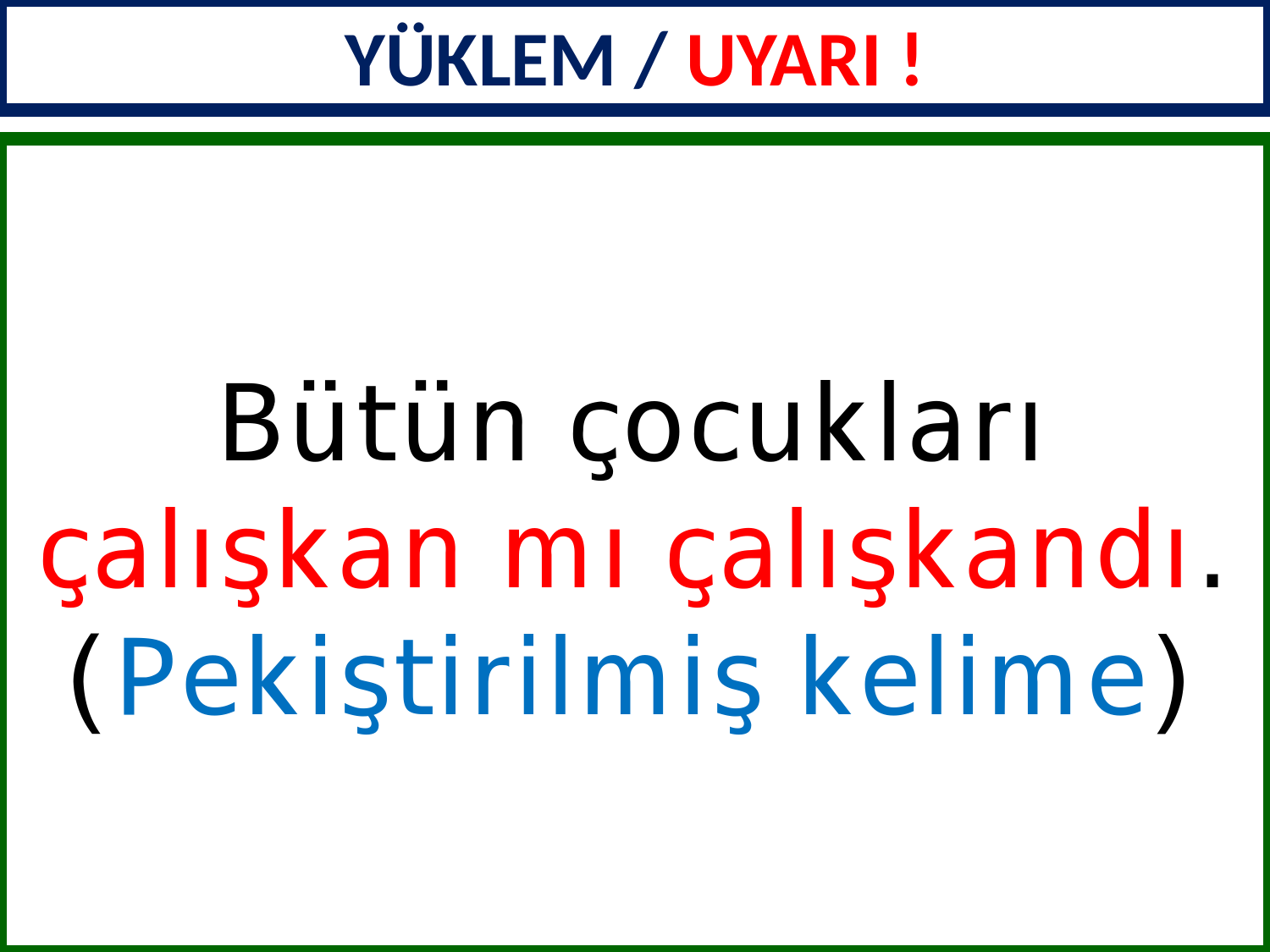

YÜKLEM / UYARI !
Bütün çocukları çalışkan mı çalışkandı. (Pekiştirilmiş kelime)